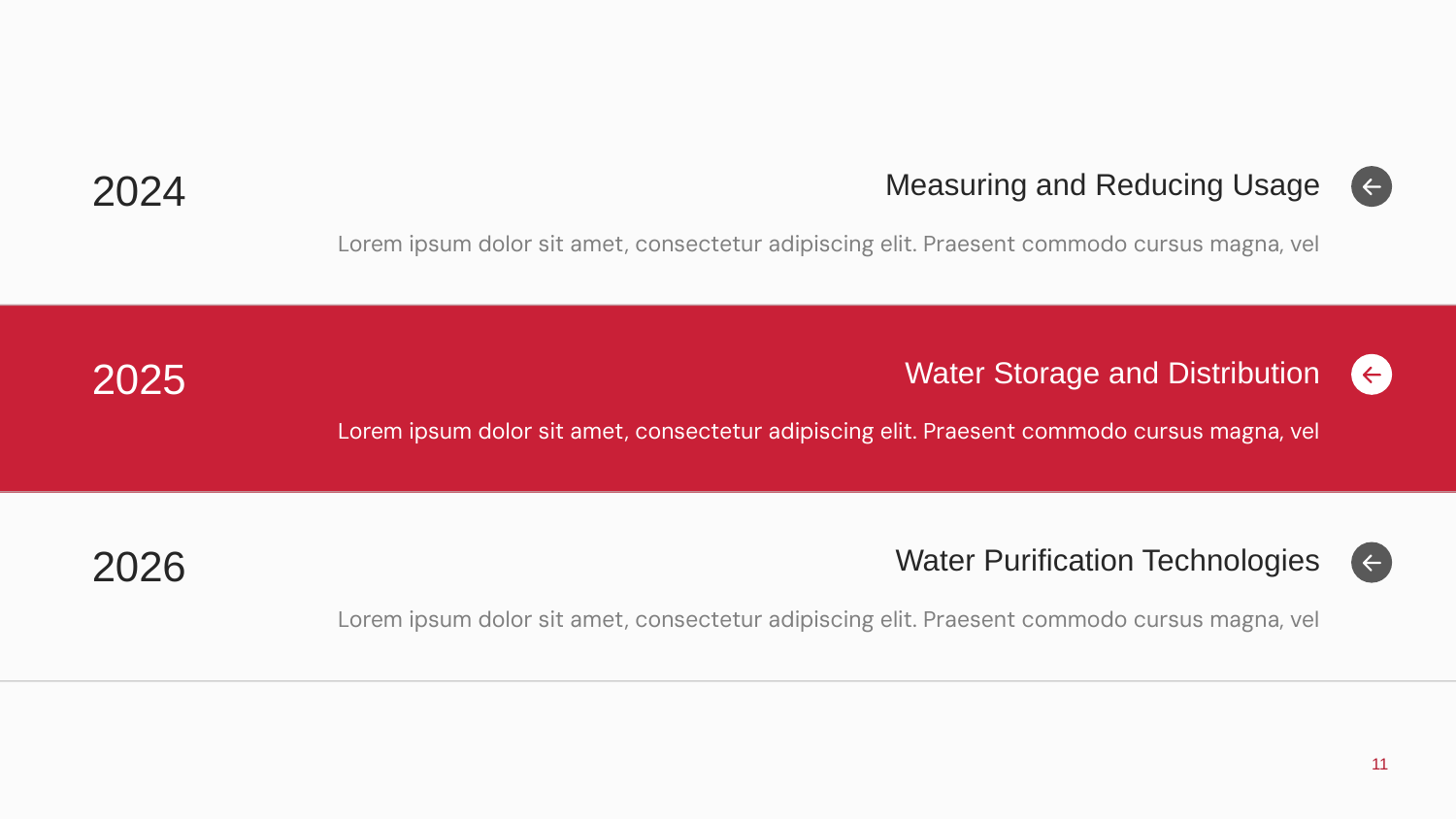

2024
Measuring and Reducing Usage

Lorem ipsum dolor sit amet, consectetur adipiscing elit. Praesent commodo cursus magna, vel

2025
Water Storage and Distribution

Lorem ipsum dolor sit amet, consectetur adipiscing elit. Praesent commodo cursus magna, vel
2026
Water Purification Technologies

Lorem ipsum dolor sit amet, consectetur adipiscing elit. Praesent commodo cursus magna, vel